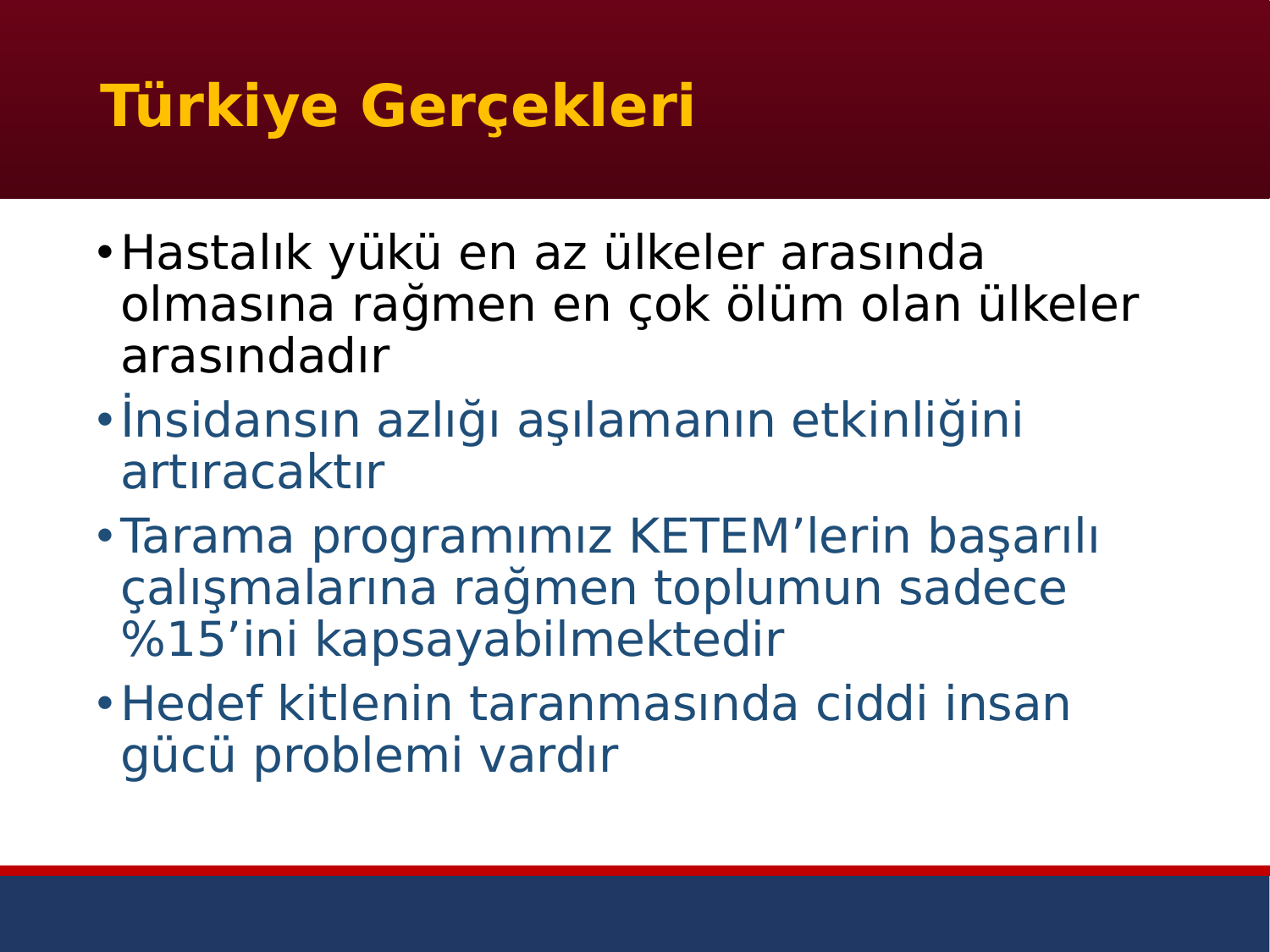

# Türkiye Gerçekleri
Hastalık yükü en az ülkeler arasında olmasına rağmen en çok ölüm olan ülkeler arasındadır
İnsidansın azlığı aşılamanın etkinliğini artıracaktır
Tarama programımız KETEM’lerin başarılı çalışmalarına rağmen toplumun sadece %15’ini kapsayabilmektedir
Hedef kitlenin taranmasında ciddi insan gücü problemi vardır